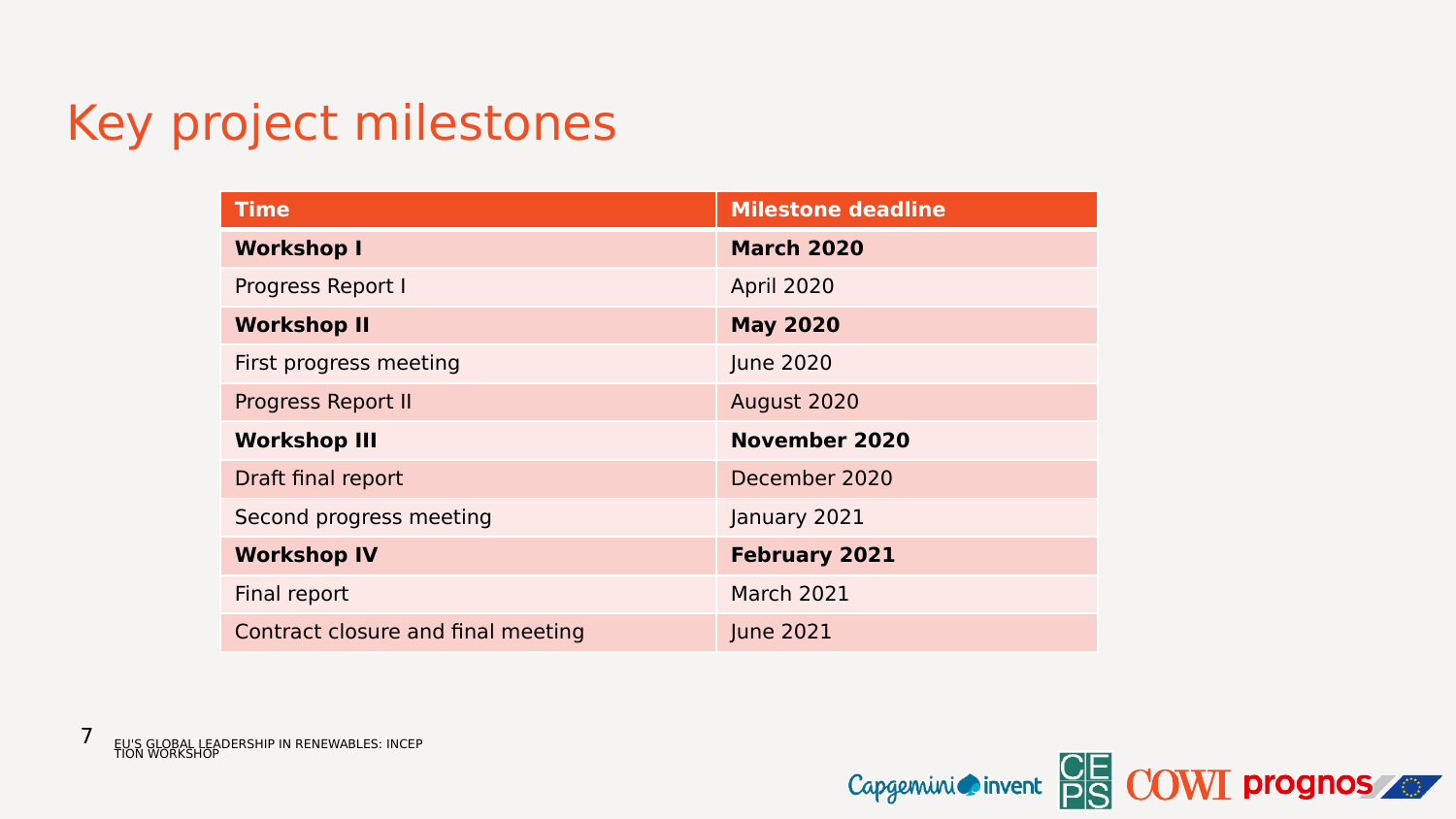

# Key project milestones
| Time | Milestone deadline |
| --- | --- |
| Workshop I | March 2020 |
| Progress Report I | April 2020 |
| Workshop II | May 2020 |
| First progress meeting | June 2020 |
| Progress Report II | August 2020 |
| Workshop III | November 2020 |
| Draft final report | December 2020 |
| Second progress meeting | January 2021 |
| Workshop IV | February 2021 |
| Final report | March 2021 |
| Contract closure and final meeting | June 2021 |
7
EU's global leadership in renewables: Inception workshop